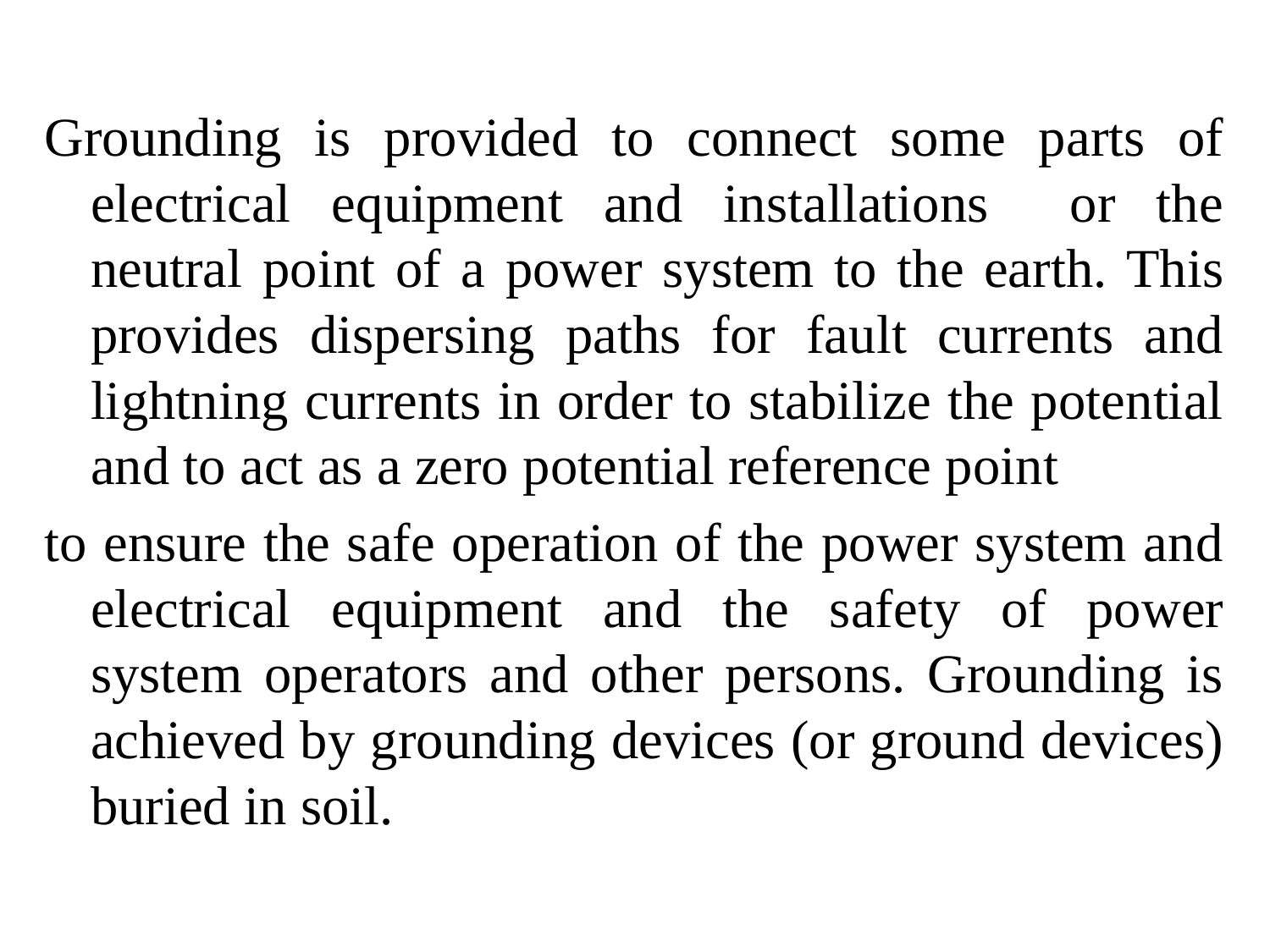

Grounding is provided to connect some parts of electrical equipment and installations  or the neutral point of a power system to the earth. This provides dispersing paths for fault currents and lightning currents in order to stabilize the potential and to act as a zero potential reference point
to ensure the safe operation of the power system and electrical equipment and the safety of power system operators and other persons. Grounding is achieved by grounding devices (or ground devices) buried in soil.